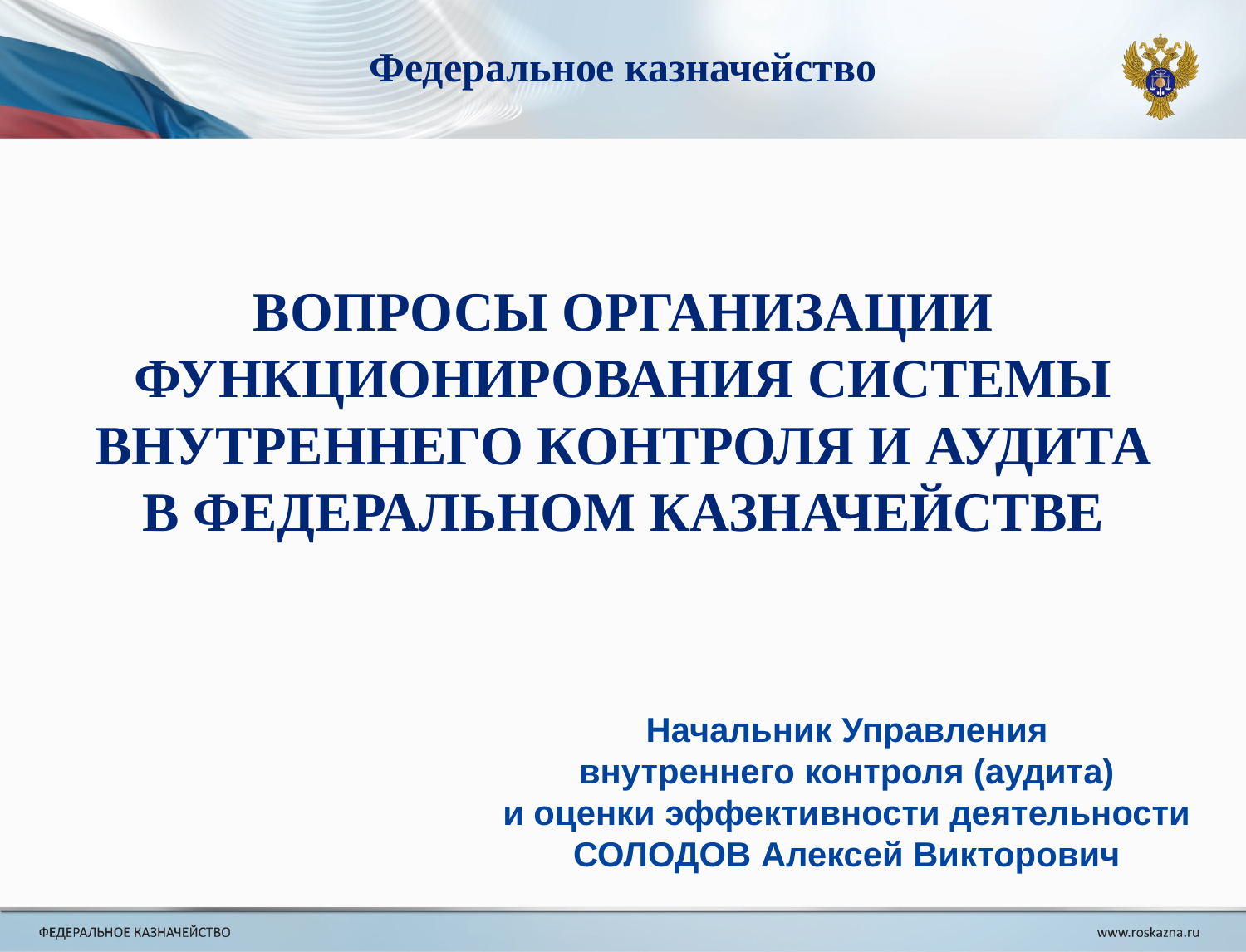

Федеральное казначейство
ВОПРОСЫ ОРГАНИЗАЦИИ ФУНКЦИОНИРОВАНИЯ СИСТЕМЫ ВНУТРЕННЕГО КОНТРОЛЯ И АУДИТА
В ФЕДЕРАЛЬНОМ КАЗНАЧЕЙСТВЕ
Начальник Управления
внутреннего контроля (аудита)
и оценки эффективности деятельности
СОЛОДОВ Алексей Викторович